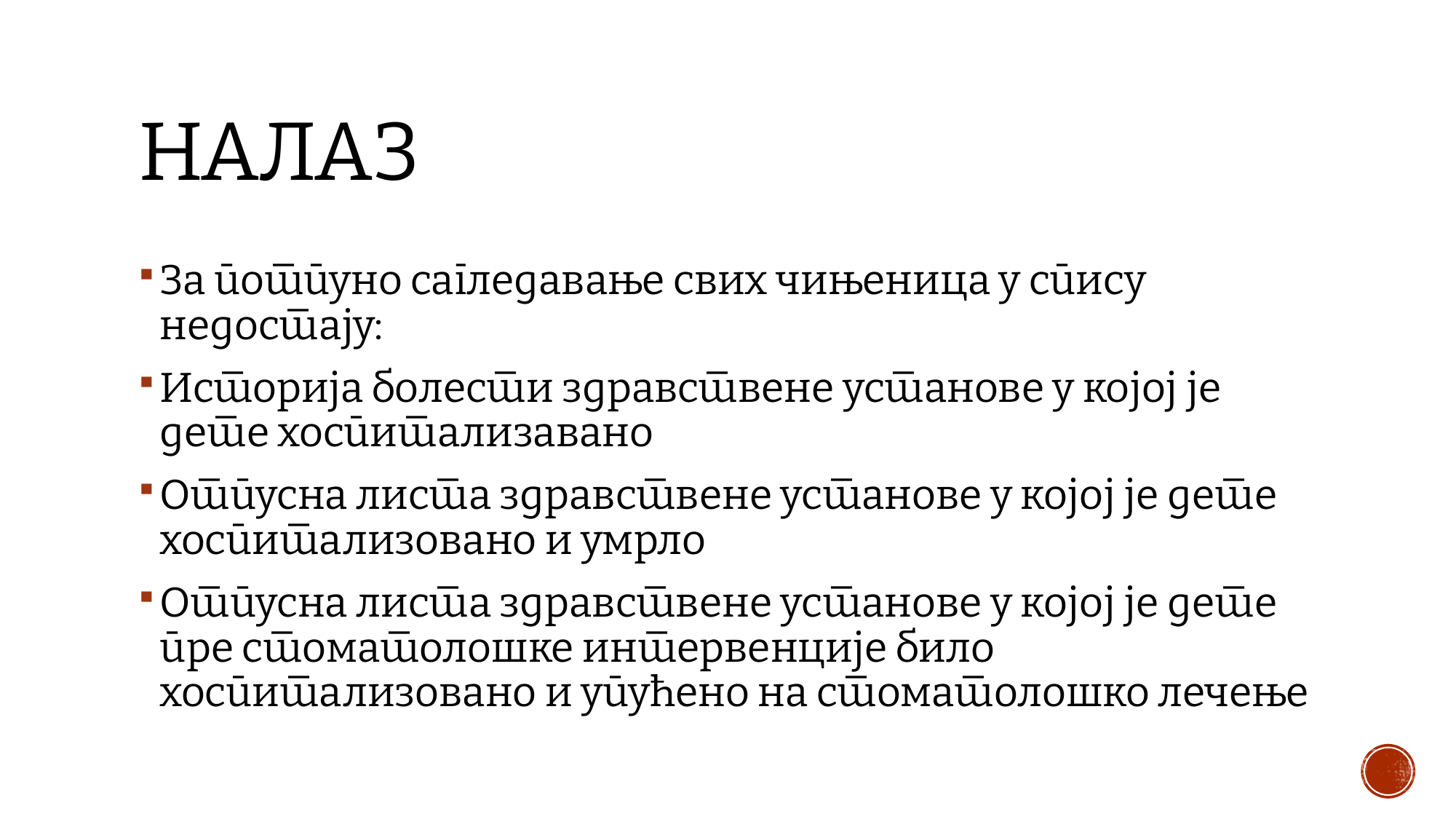

# налаз
За потпуно сагледавање свих чињеница у спису недостају:
Историја болести здравствене установе у којој је дете хоспитализавано
Отпусна листа здравствене установе у којој је дете хоспитализовано и умрло
Отпусна листа здравствене установе у којој је дете пре стоматолошке интервенције било хоспитализовано и упућено на стоматолошко лечење